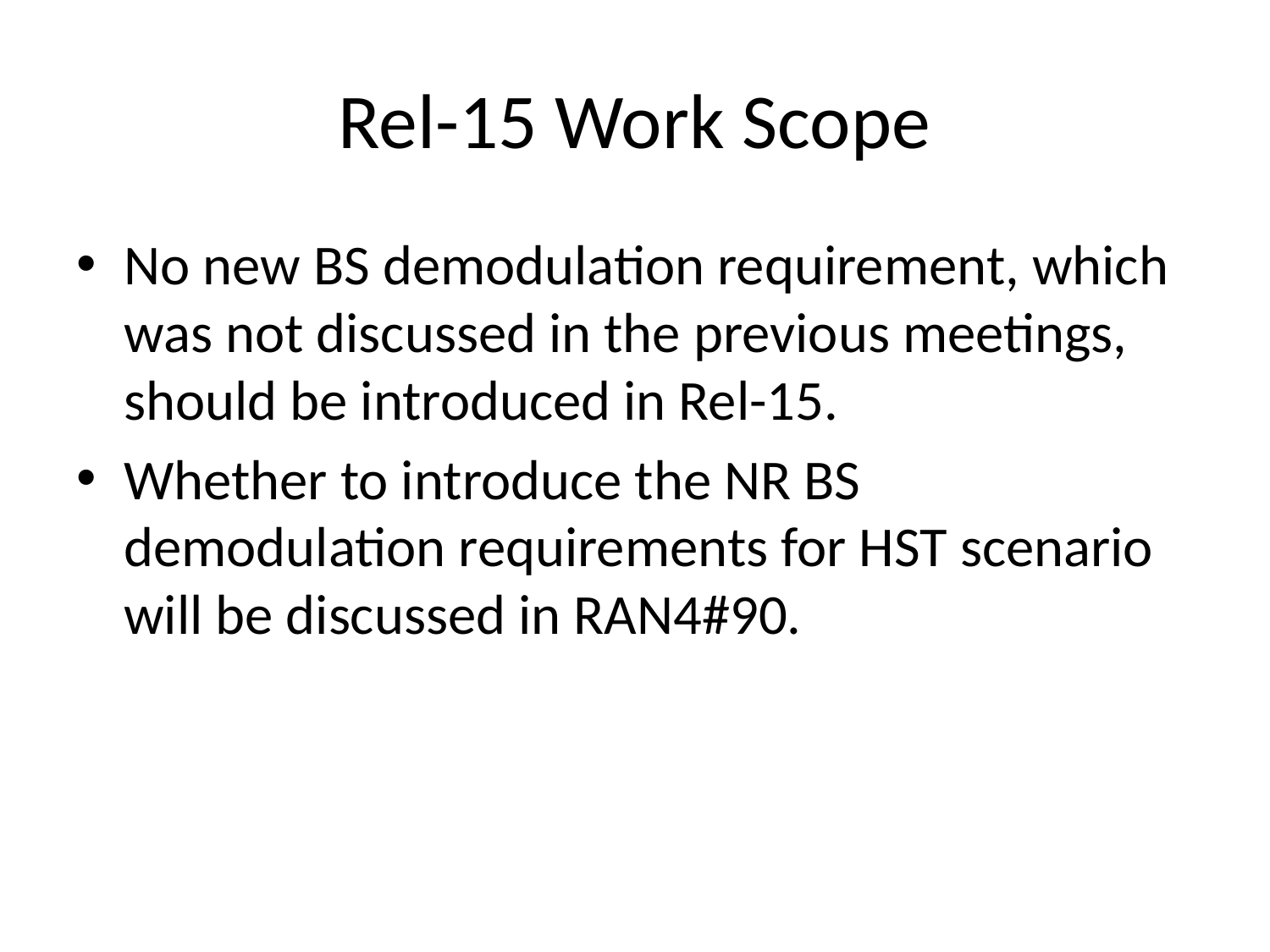

# Rel-15 Work Scope
No new BS demodulation requirement, which was not discussed in the previous meetings, should be introduced in Rel-15.
Whether to introduce the NR BS demodulation requirements for HST scenario will be discussed in RAN4#90.